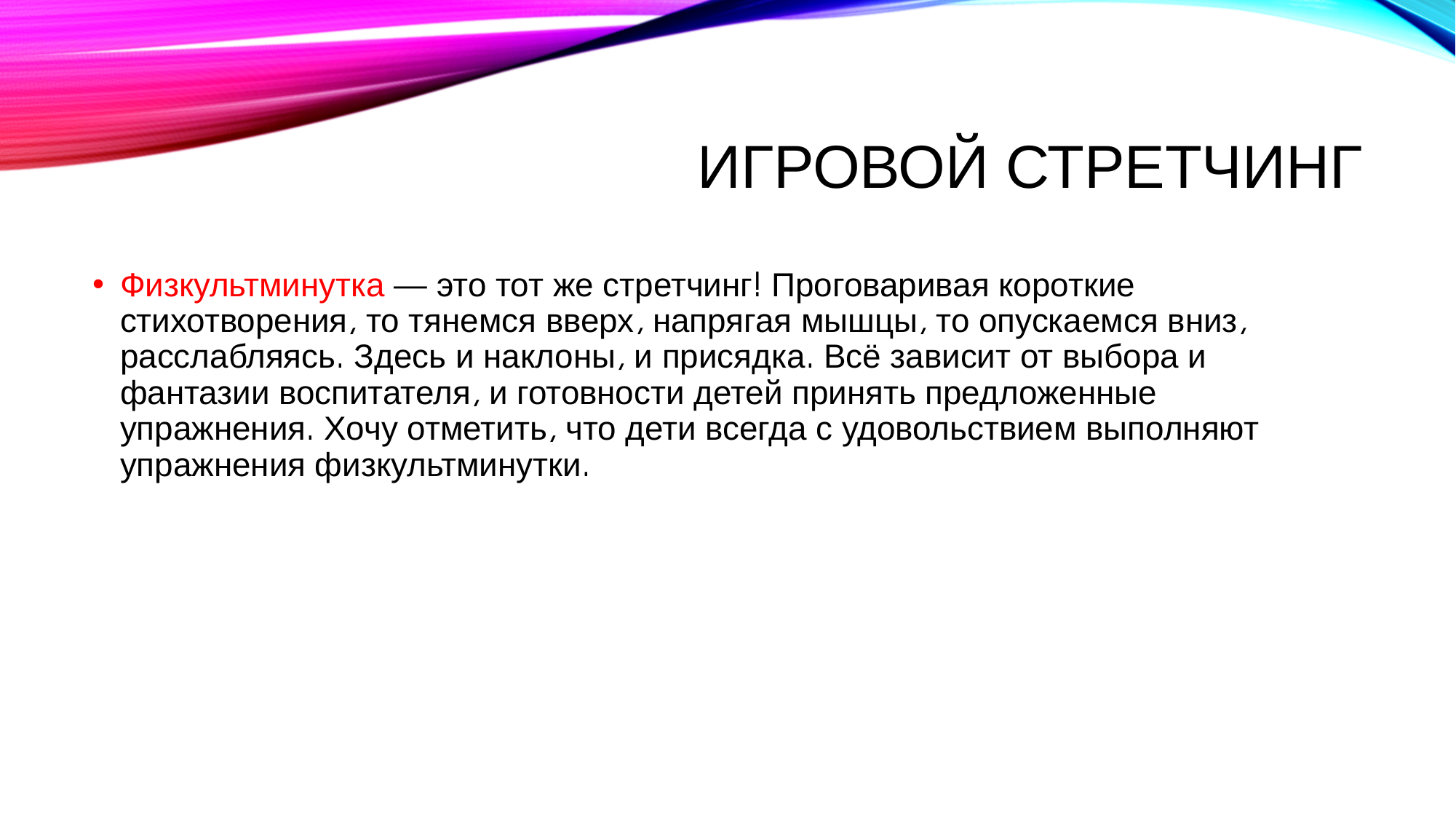

# ИГРОВОЙ СТРЕТЧИНГ
Физкультминутка — это тот же стретчинг! Проговаривая короткие стихотворения, то тянемся вверх, напрягая мышцы, то опускаемся вниз, расслабляясь. Здесь и наклоны, и присядка. Всё зависит от выбора и фантазии воспитателя, и готовности детей принять предложенные упражнения. Хочу отметить, что дети всегда с удовольствием выполняют упражнения физкультминутки.